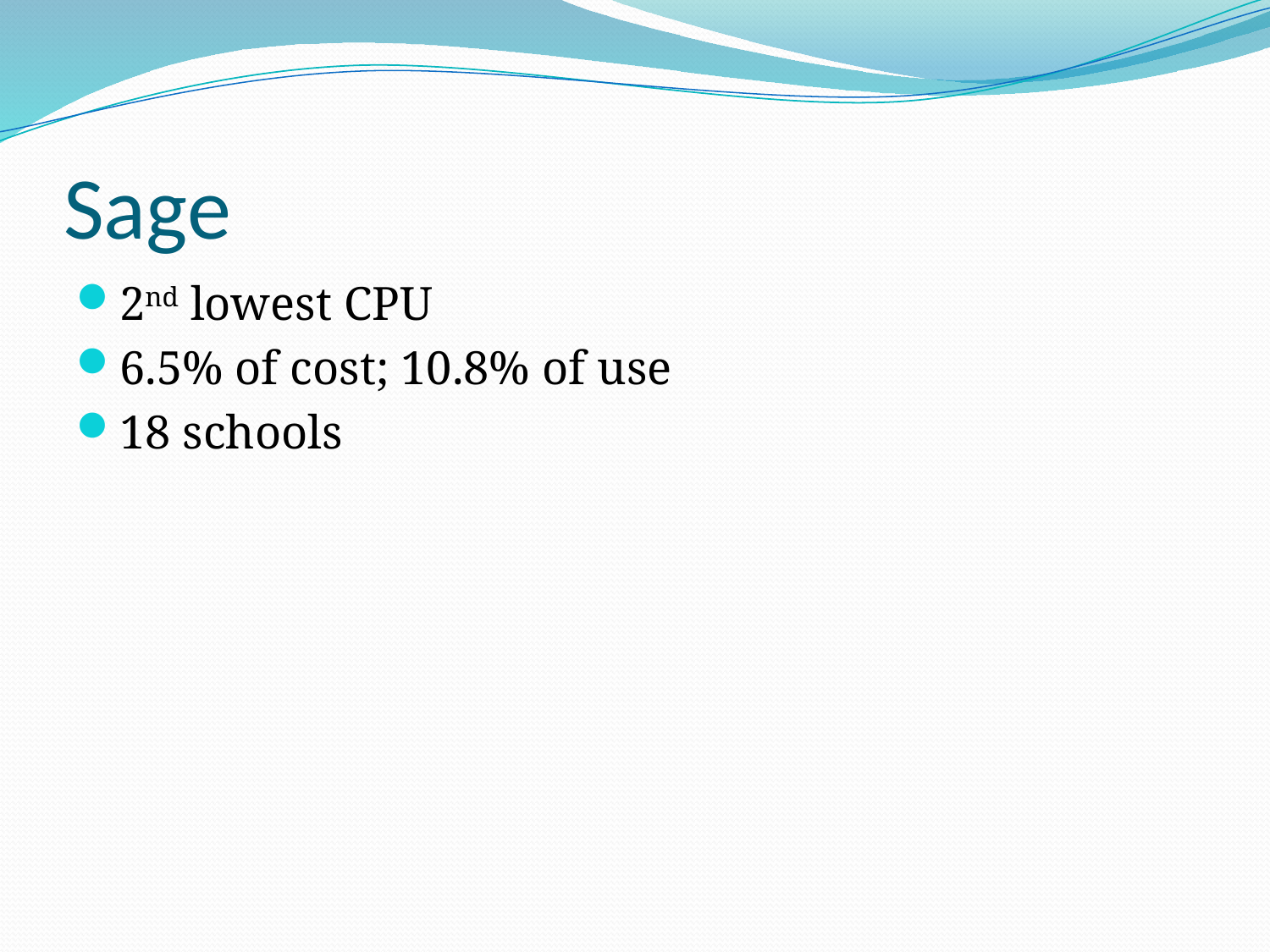

# Sage
2nd lowest CPU
6.5% of cost; 10.8% of use
18 schools